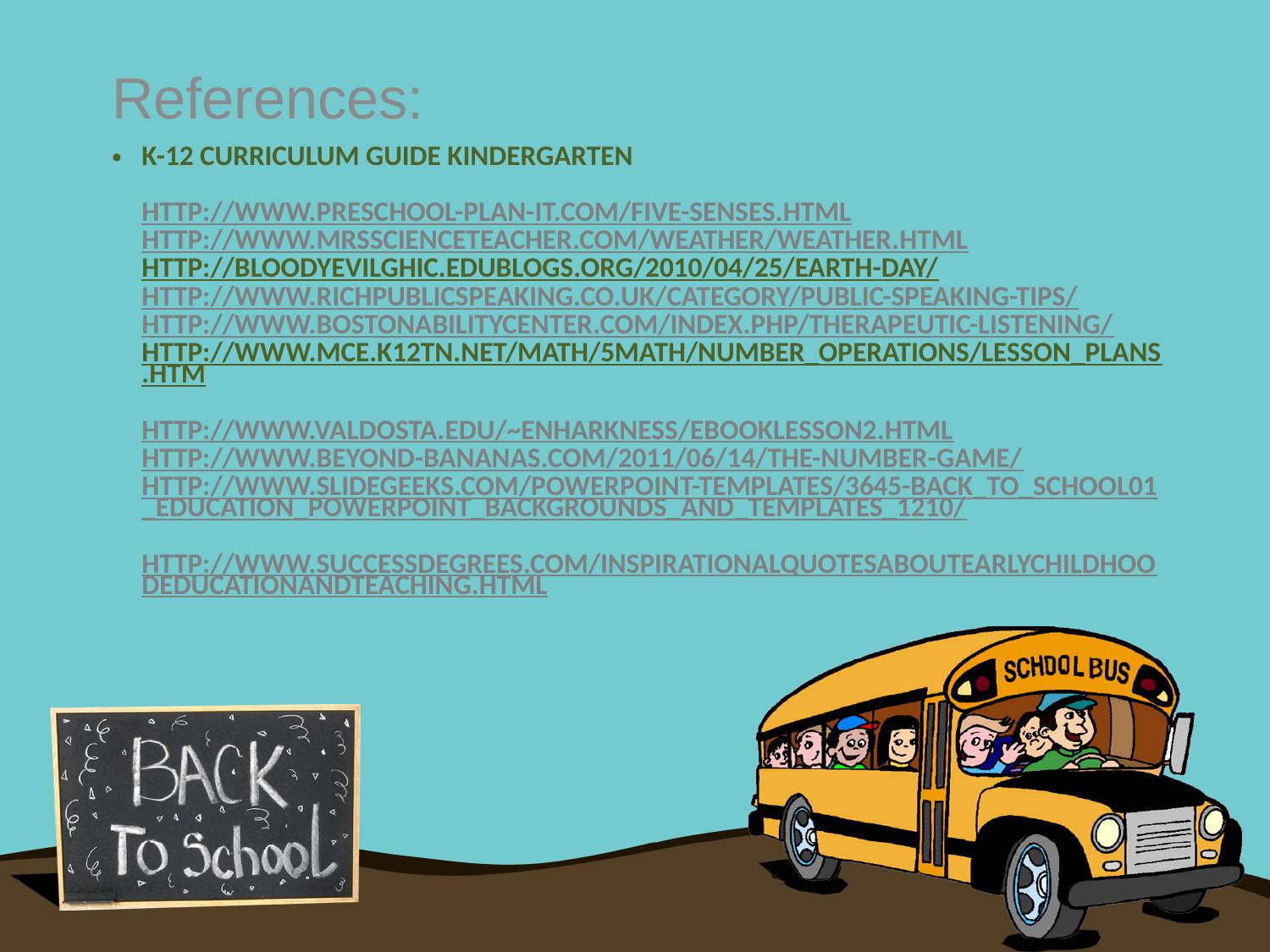

References:
# K-12 Curriculum guide kindergarten http://www.preschool-plan-it.com/five-senses.html http://www.mrsscienceteacher.com/Weather/weather.html http://bloodyevilghic.edublogs.org/2010/04/25/earth-day/ http://www.richpublicspeaking.co.uk/category/public-speaking-tips/ http://www.bostonabilitycenter.com/index.php/therapeutic-listening/ http://www.mce.k12tn.net/math/5math/number_operations/lesson_plans.htm http://www.valdosta.edu/~enharkness/ebooklesson2.html http://www.beyond-bananas.com/2011/06/14/the-number-game/ http://www.slidegeeks.com/powerpoint-templates/3645-back_to_school01_education_powerpoint_backgrounds_and_templates_1210/ http://www.successdegrees.com/inspirationalquotesaboutearlychildhoodeducationandteaching.html